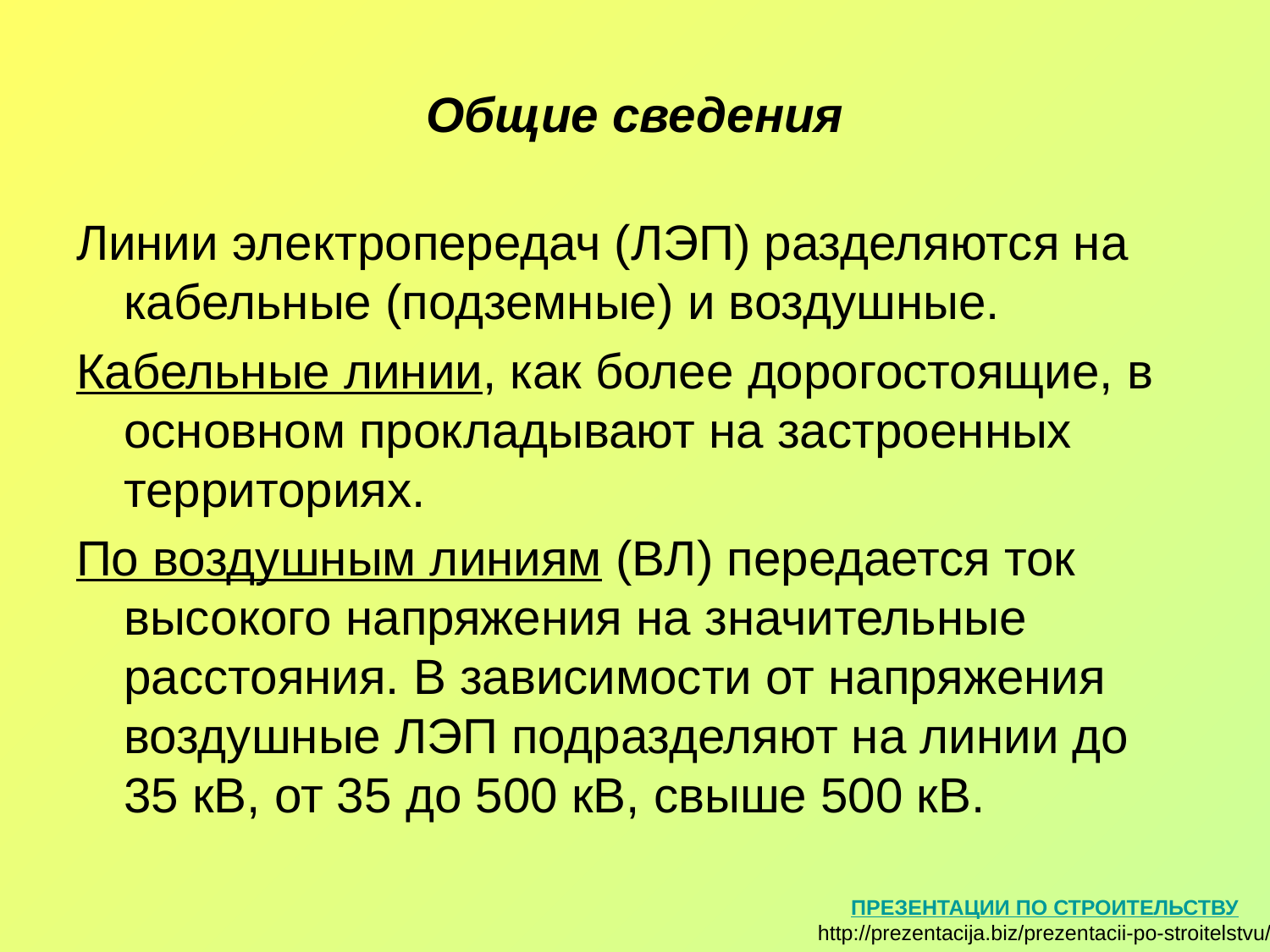

Общие сведения
Линии электропередач (ЛЭП) разделяются на кабельные (подземные) и воздушные.
Кабельные линии, как более дорогостоящие, в основном прокладывают на застроенных территориях.
По воздушным линиям (ВЛ) передается ток высокого напряжения на значительные расстояния. В зависимости от напряжения воздушные ЛЭП подразделяют на линии до 35 кВ, от 35 до 500 кВ, свыше 500 кВ.
ПРЕЗЕНТАЦИИ ПО СТРОИТЕЛЬСТВУ
http://prezentacija.biz/prezentacii-po-stroitelstvu/